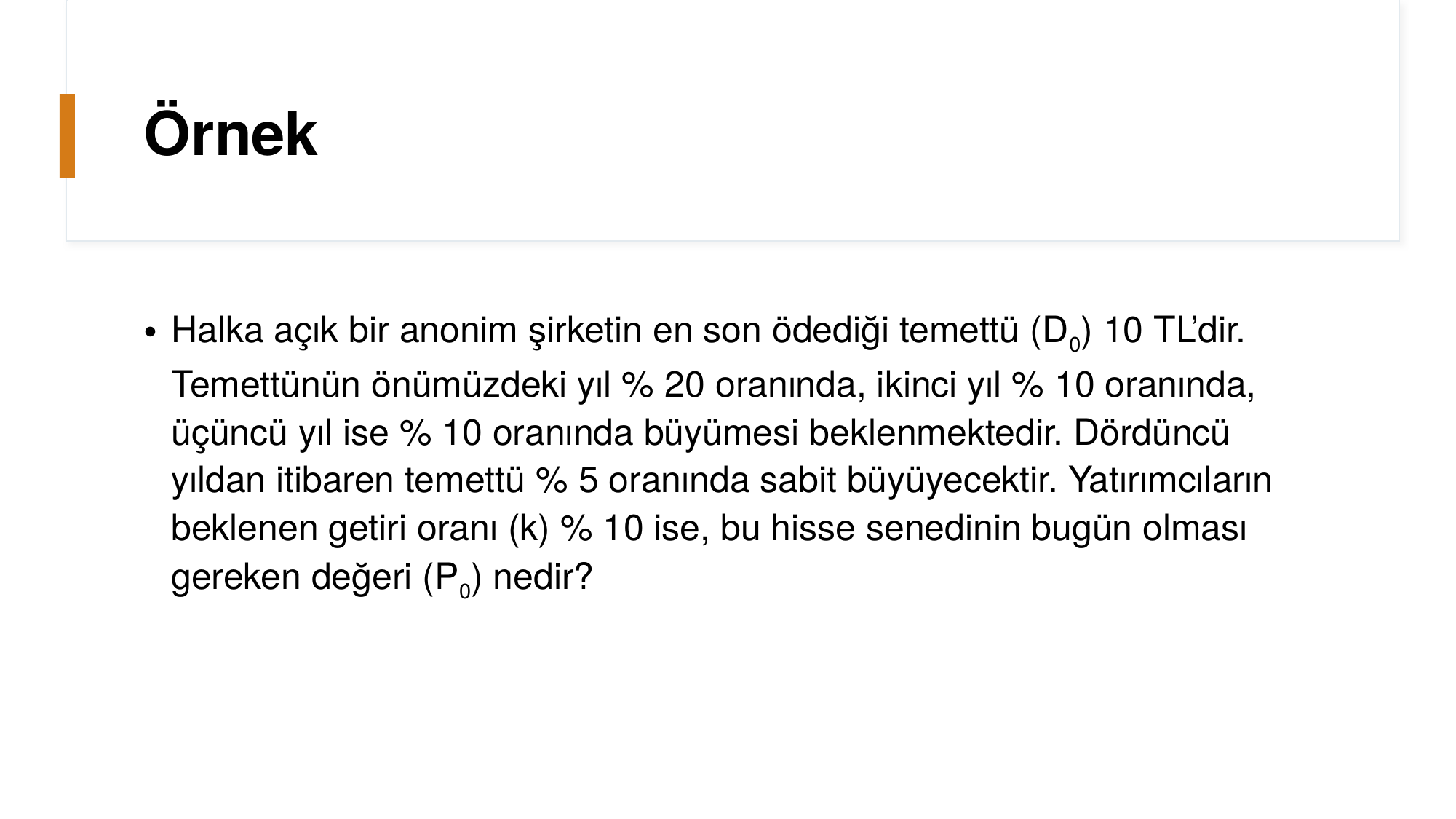

# Örnek
Halka açık bir anonim şirketin en son ödediği temettü (D0) 10 TL’dir. Temettünün önümüzdeki yıl % 20 oranında, ikinci yıl % 10 oranında, üçüncü yıl ise % 10 oranında büyümesi beklenmektedir. Dördüncü yıldan itibaren temettü % 5 oranında sabit büyüyecektir. Yatırımcıların beklenen getiri oranı (k) % 10 ise, bu hisse senedinin bugün olması gereken değeri (P0) nedir?